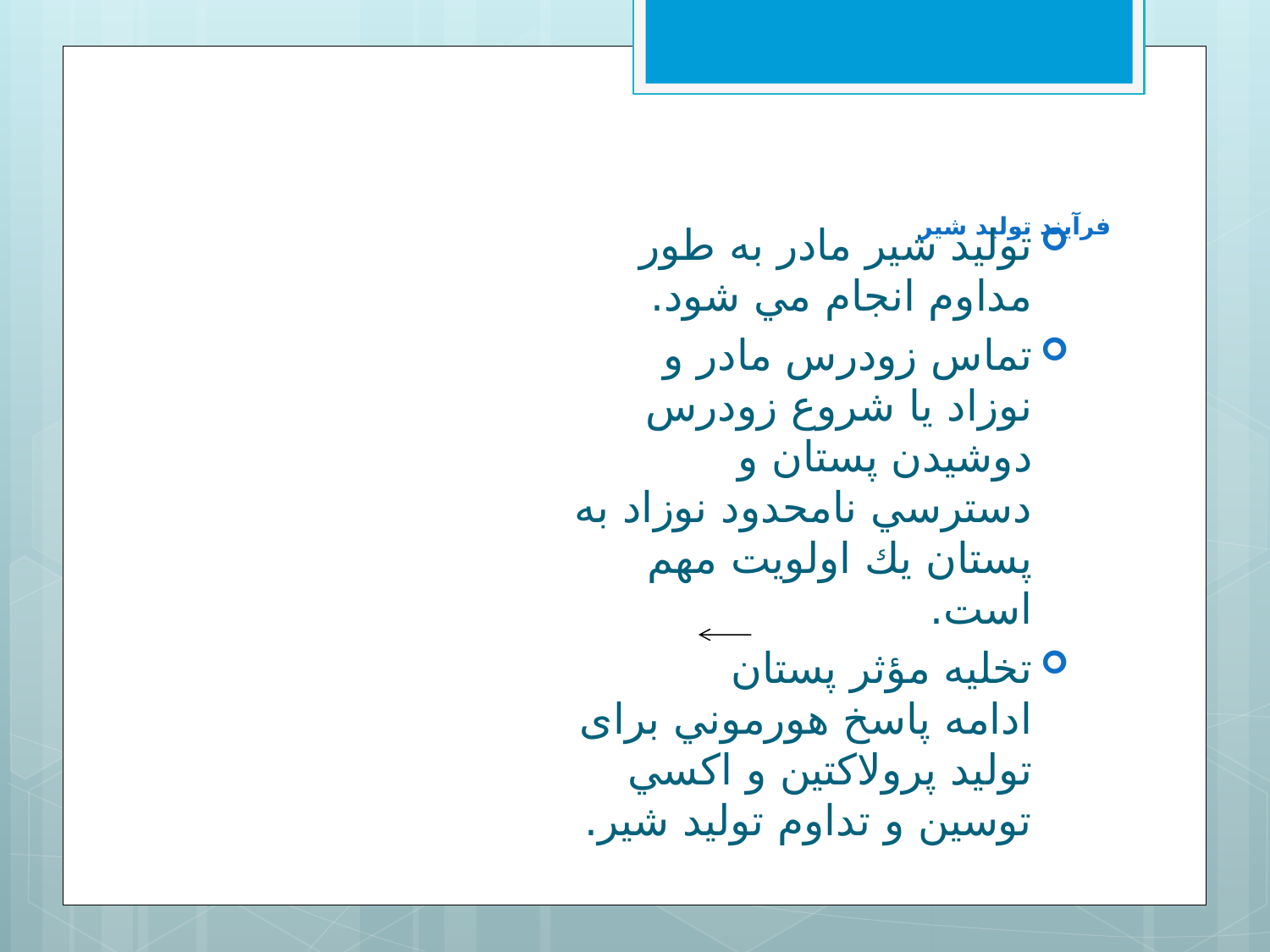

# فرآيند توليد شير
توليد شير مادر به طور مداوم انجام مي شود.
تماس زودرس مادر و نوزاد يا شروع زودرس دوشيدن پستان و دسترسي نامحدود نوزاد به پستان يك اولويت مهم است.
تخليه مؤثر پستان      ادامه پاسخ هورموني برای توليد پرولاكتين و اكسي توسين و تداوم توليد شير.